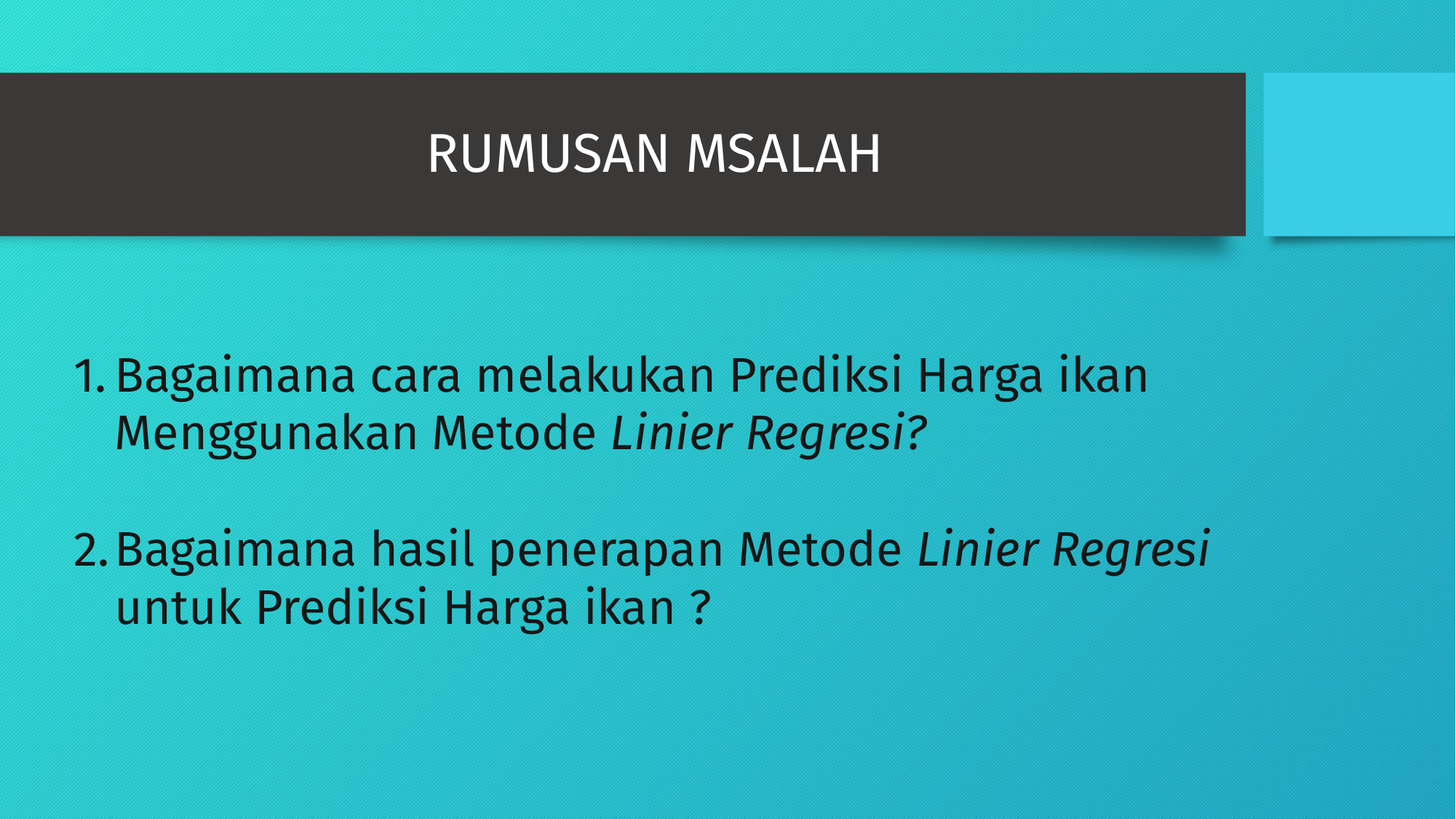

# RUMUSAN MSALAH
Bagaimana cara melakukan Prediksi Harga ikan Menggunakan Metode Linier Regresi?

Bagaimana hasil penerapan Metode Linier Regresi  untuk Prediksi Harga ikan ?